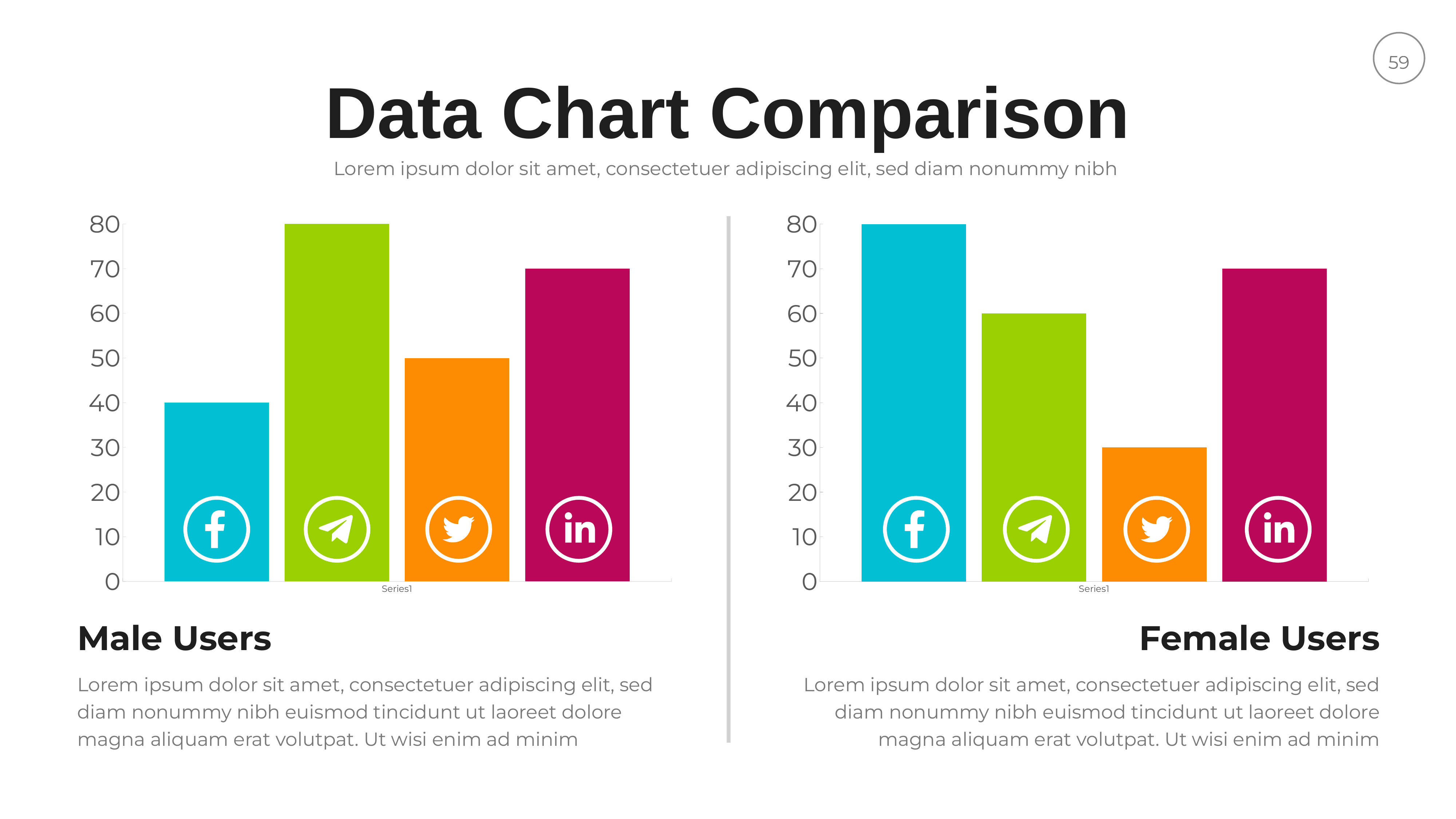

Data Chart Comparison
Lorem ipsum dolor sit amet, consectetuer adipiscing elit, sed diam nonummy nibh

### Chart

| Category | Series 1 | Series 2 | Series 3 | Series 4 |
|---|---|---|---|---|
|  | 40.0 | 80.0 | 50.0 | 70.0 |

### Chart

| Category | Series 1 | Series 2 | Series 3 | Series 4 |
|---|---|---|---|---|
|  | 80.0 | 60.0 | 30.0 | 70.0 |

Male Users
Female Users
Lorem ipsum dolor sit amet, consectetuer adipiscing elit, sed diam nonummy nibh euismod tincidunt ut laoreet dolore magna aliquam erat volutpat. Ut wisi enim ad minim
Lorem ipsum dolor sit amet, consectetuer adipiscing elit, sed diam nonummy nibh euismod tincidunt ut laoreet dolore magna aliquam erat volutpat. Ut wisi enim ad minim